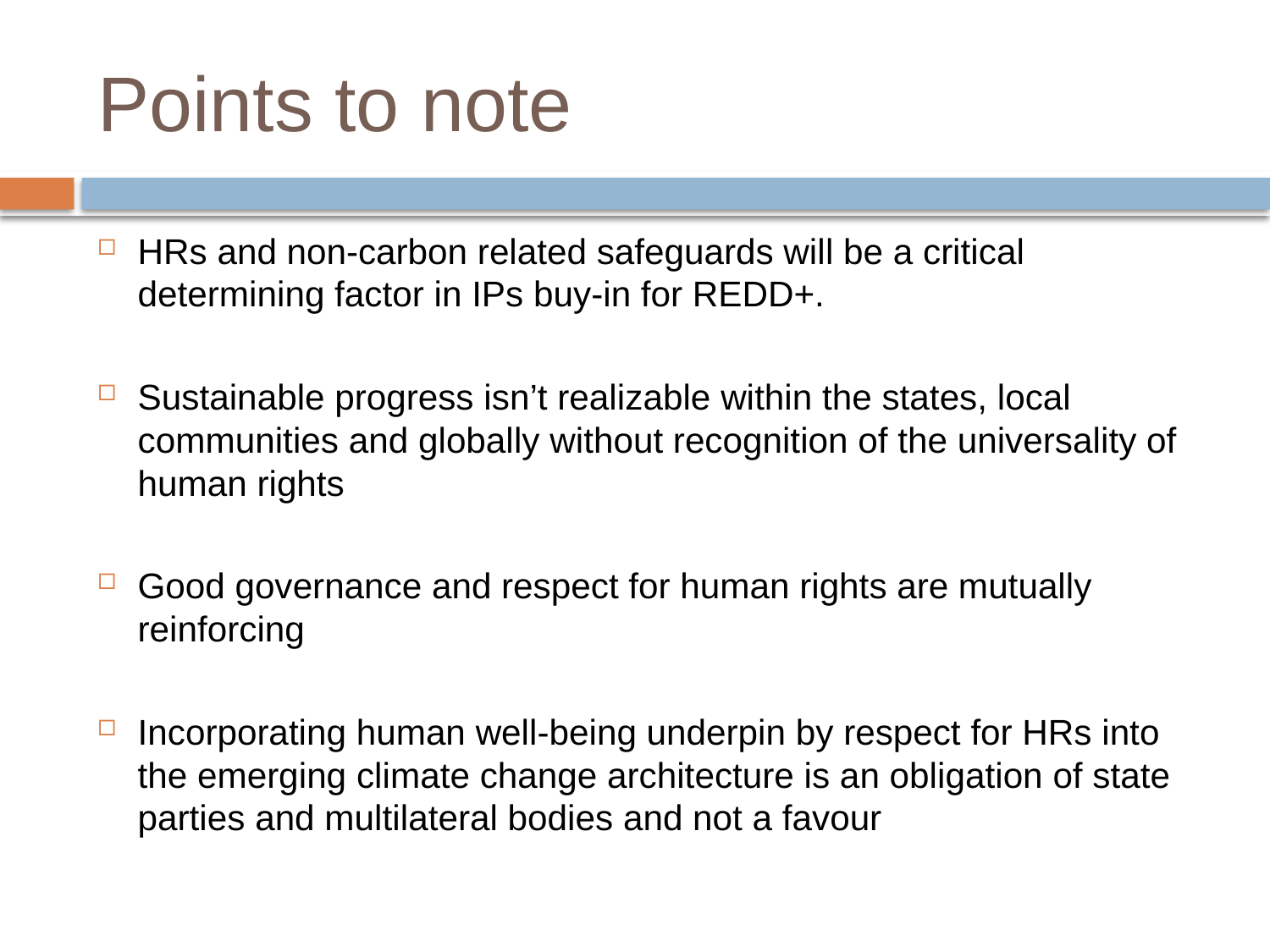

# Points to note
HRs and non-carbon related safeguards will be a critical determining factor in IPs buy-in for REDD+.

Sustainable progress isn’t realizable within the states, local communities and globally without recognition of the universality of human rights

Good governance and respect for human rights are mutually reinforcing

Incorporating human well-being underpin by respect for HRs into the emerging climate change architecture is an obligation of state parties and multilateral bodies and not a favour